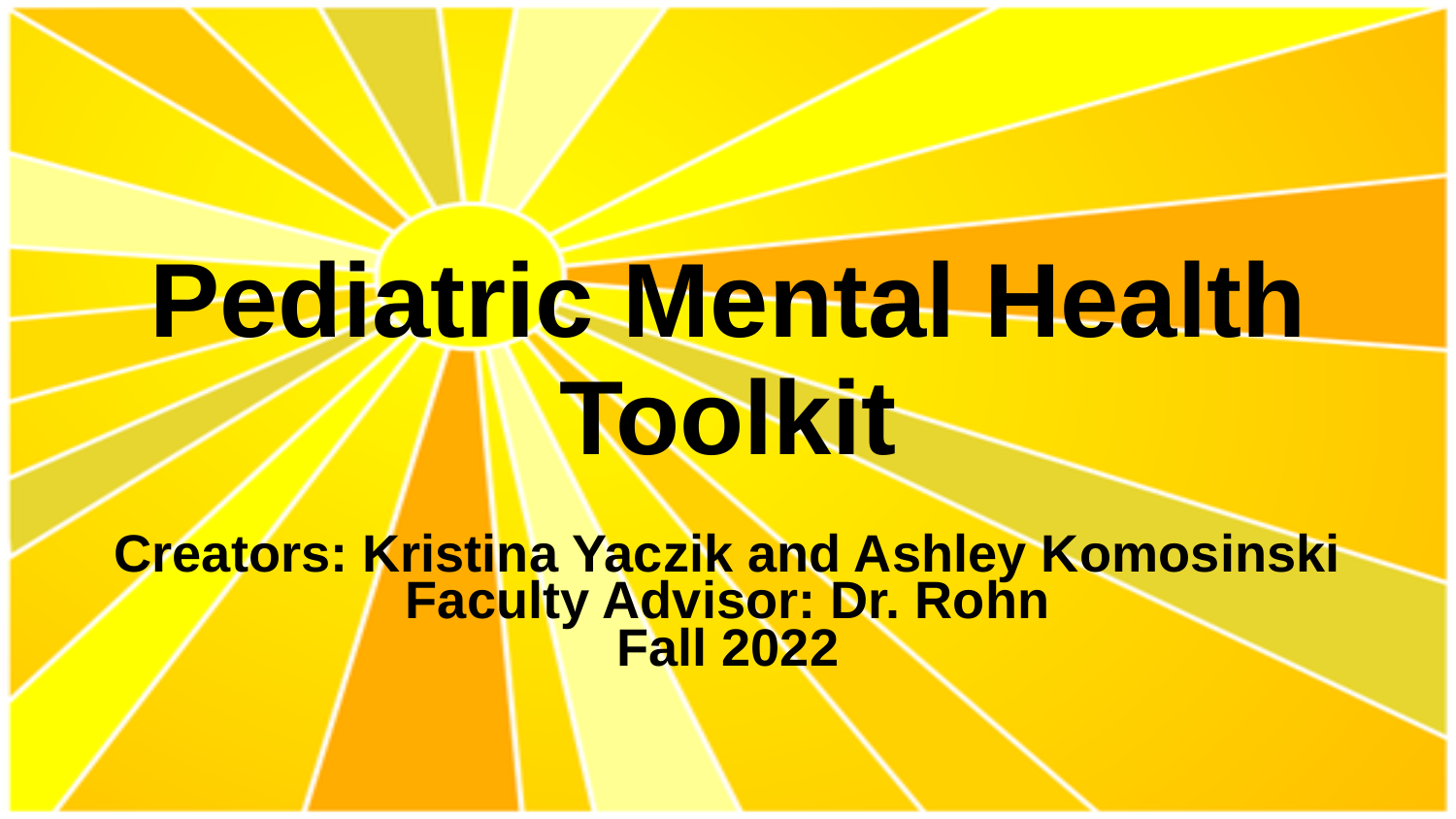

# Pediatric Mental Health Toolkit
Creators: Kristina Yaczik and Ashley Komosinski
Faculty Advisor: Dr. Rohn
Fall 2022